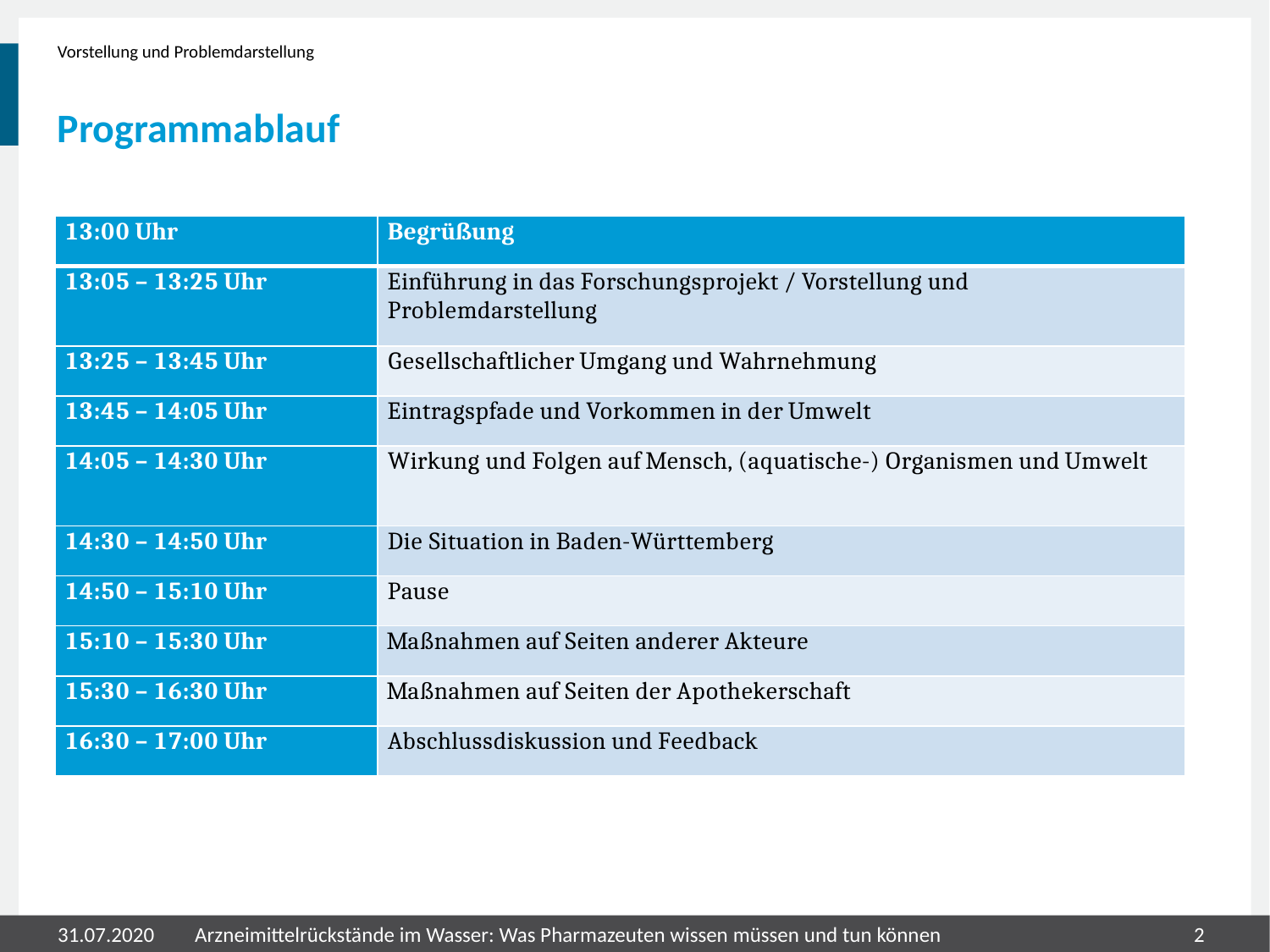

Vorstellung und Problemdarstellung

# Programmablauf
| 13:00 Uhr | Begrüßung |
| --- | --- |
| 13:05 – 13:25 Uhr | Einführung in das Forschungsprojekt / Vorstellung und Problemdarstellung |
| 13:25 – 13:45 Uhr | Gesellschaftlicher Umgang und Wahrnehmung |
| 13:45 – 14:05 Uhr | Eintragspfade und Vorkommen in der Umwelt |
| 14:05 – 14:30 Uhr | Wirkung und Folgen auf Mensch, (aquatische-) Organismen und Umwelt |
| 14:30 – 14:50 Uhr | Die Situation in Baden-Württemberg |
| 14:50 – 15:10 Uhr | Pause |
| 15:10 – 15:30 Uhr | Maßnahmen auf Seiten anderer Akteure |
| 15:30 – 16:30 Uhr | Maßnahmen auf Seiten der Apothekerschaft |
| 16:30 – 17:00 Uhr | Abschlussdiskussion und Feedback |
31.07.2020
Arzneimittelrückstände im Wasser: Was Pharmazeuten wissen müssen und tun können
2